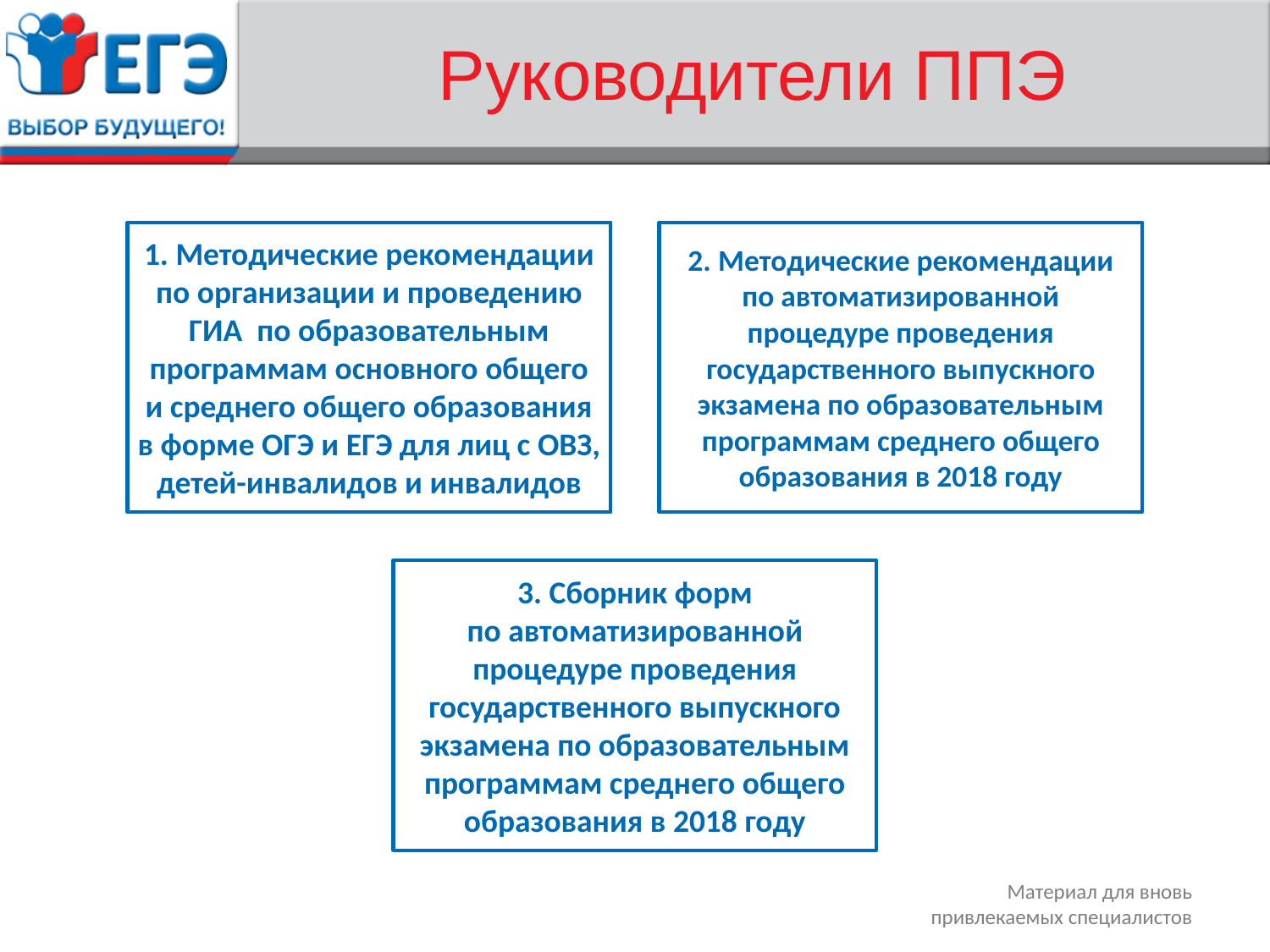

# Руководители ППЭ
1. Методические рекомендации
по организации и проведению ГИА  по образовательным программам основного общего и среднего общего образования в форме ОГЭ и ЕГЭ для лиц с ОВЗ, детей-инвалидов и инвалидов
2. Методические рекомендации
по автоматизированной процедуре проведения государственного выпускного экзамена по образовательным программам среднего общего образования в 2018 году
3. Сборник форм по автоматизированной процедуре проведения государственного выпускного экзамена по образовательным программам среднего общего образования в 2018 году